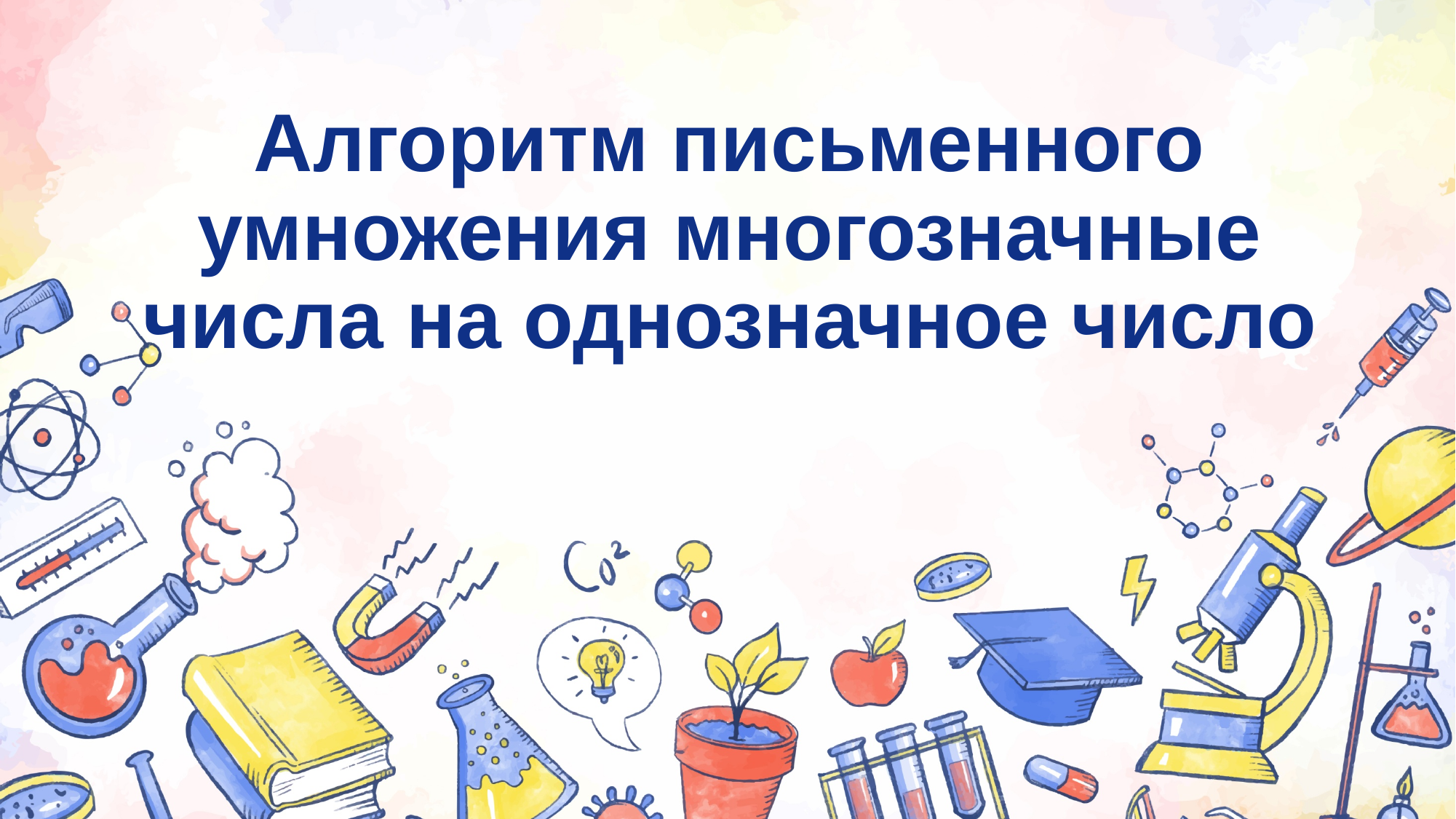

# Алгоритм письменного умножения многозначные числа на однозначное число